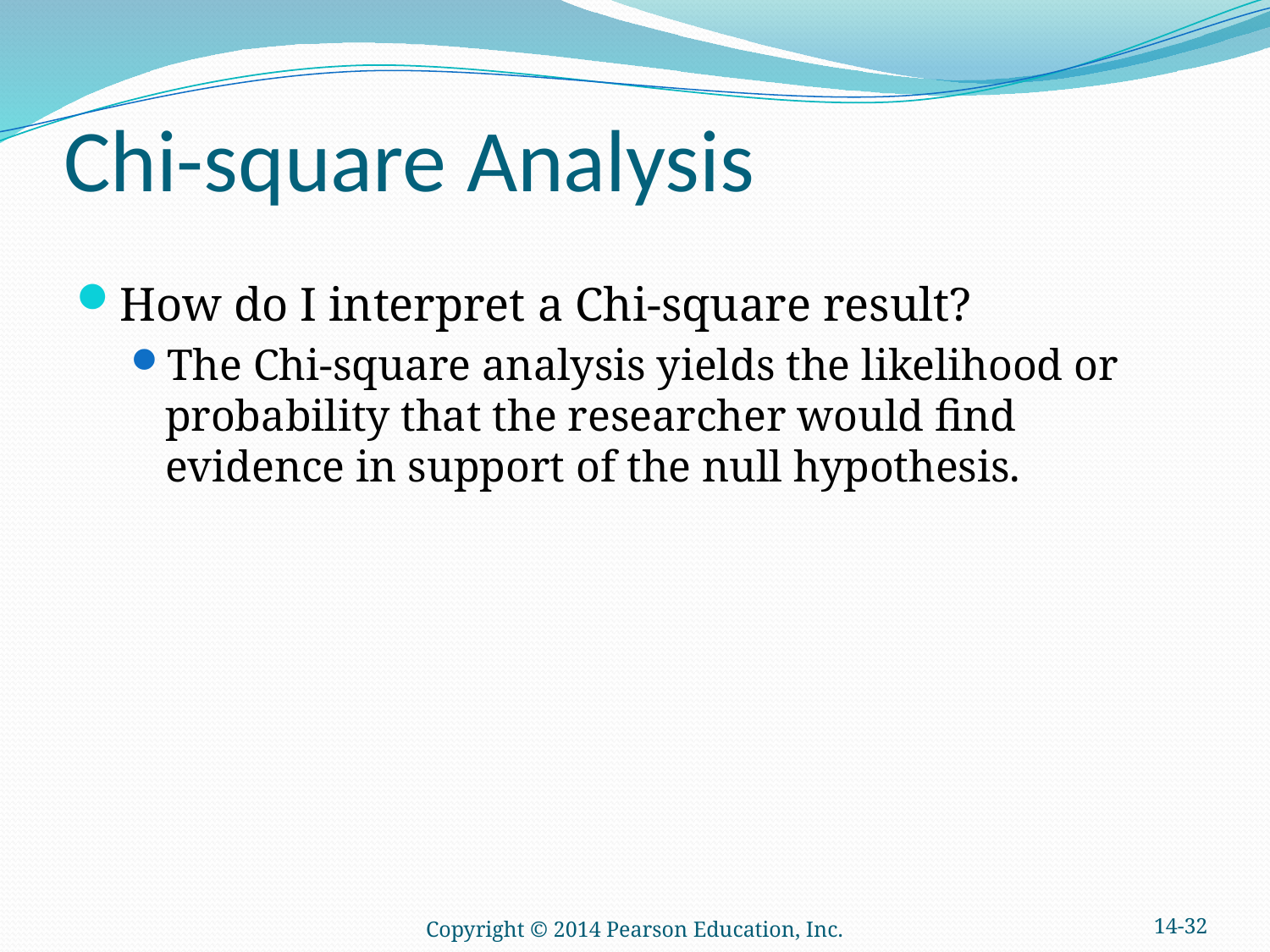

# Chi-square Analysis
How do I interpret a Chi-square result?
The Chi-square analysis yields the likelihood or probability that the researcher would find evidence in support of the null hypothesis.